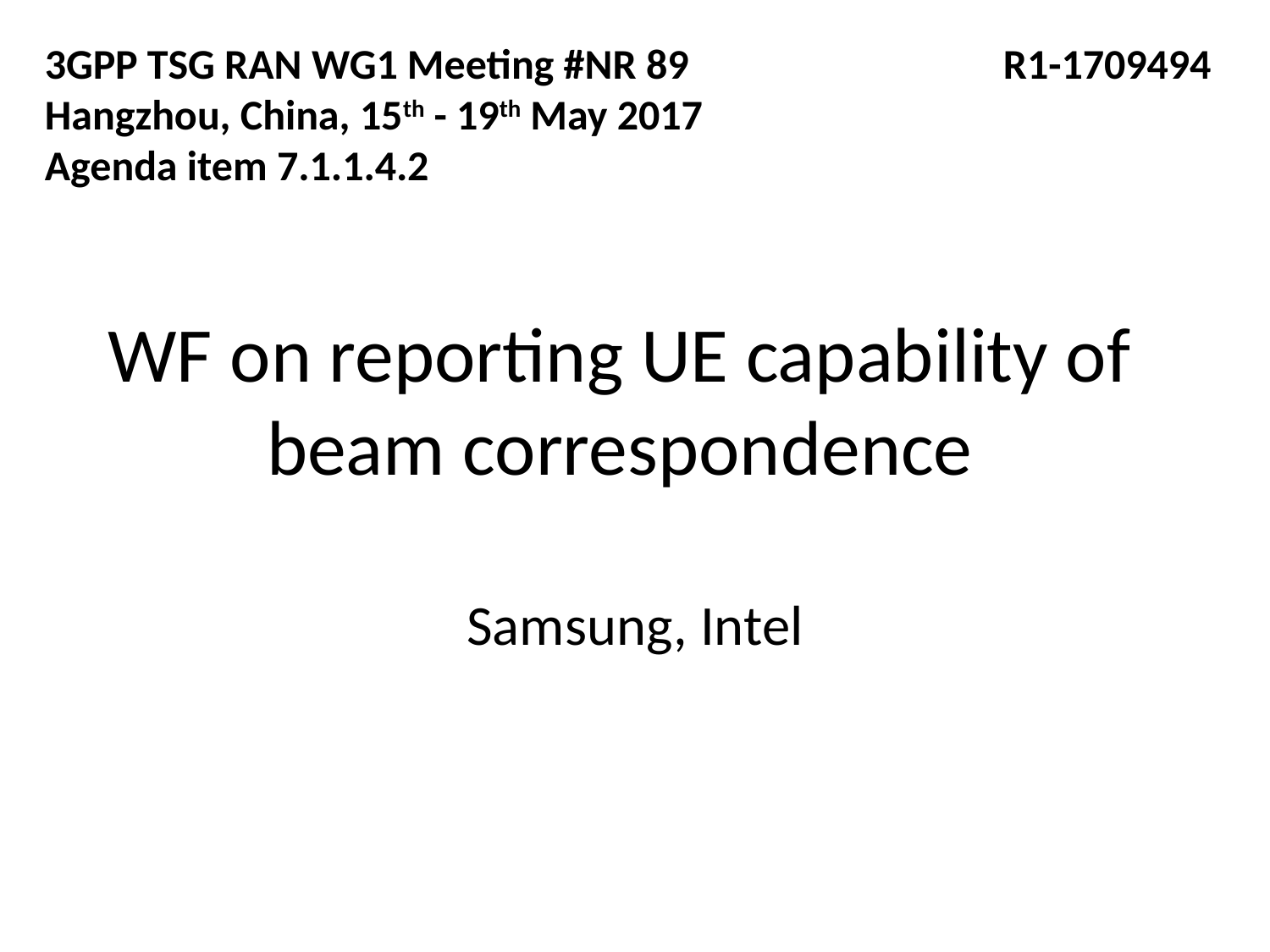

3GPP TSG RAN WG1 Meeting #NR 89                                 R1-1709494
Hangzhou, China, 15th - 19th May 2017
Agenda item 7.1.1.4.2
# WF on reporting UE capability of beam correspondence
Samsung, Intel